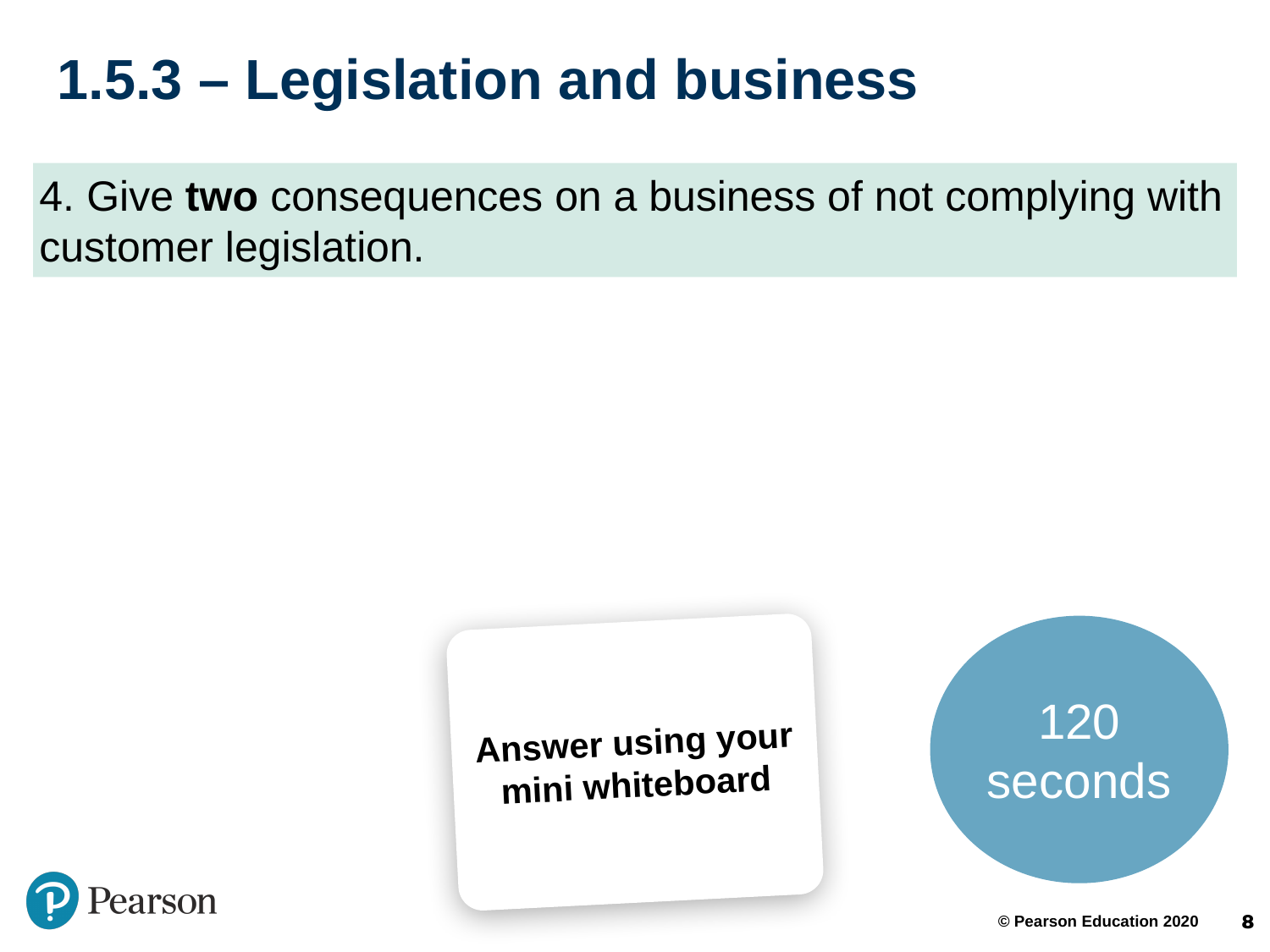

# 1.5.3 – Legislation and business
4. Give two consequences on a business of not complying with customer legislation.

120 seconds

Answer using your mini whiteboard

8